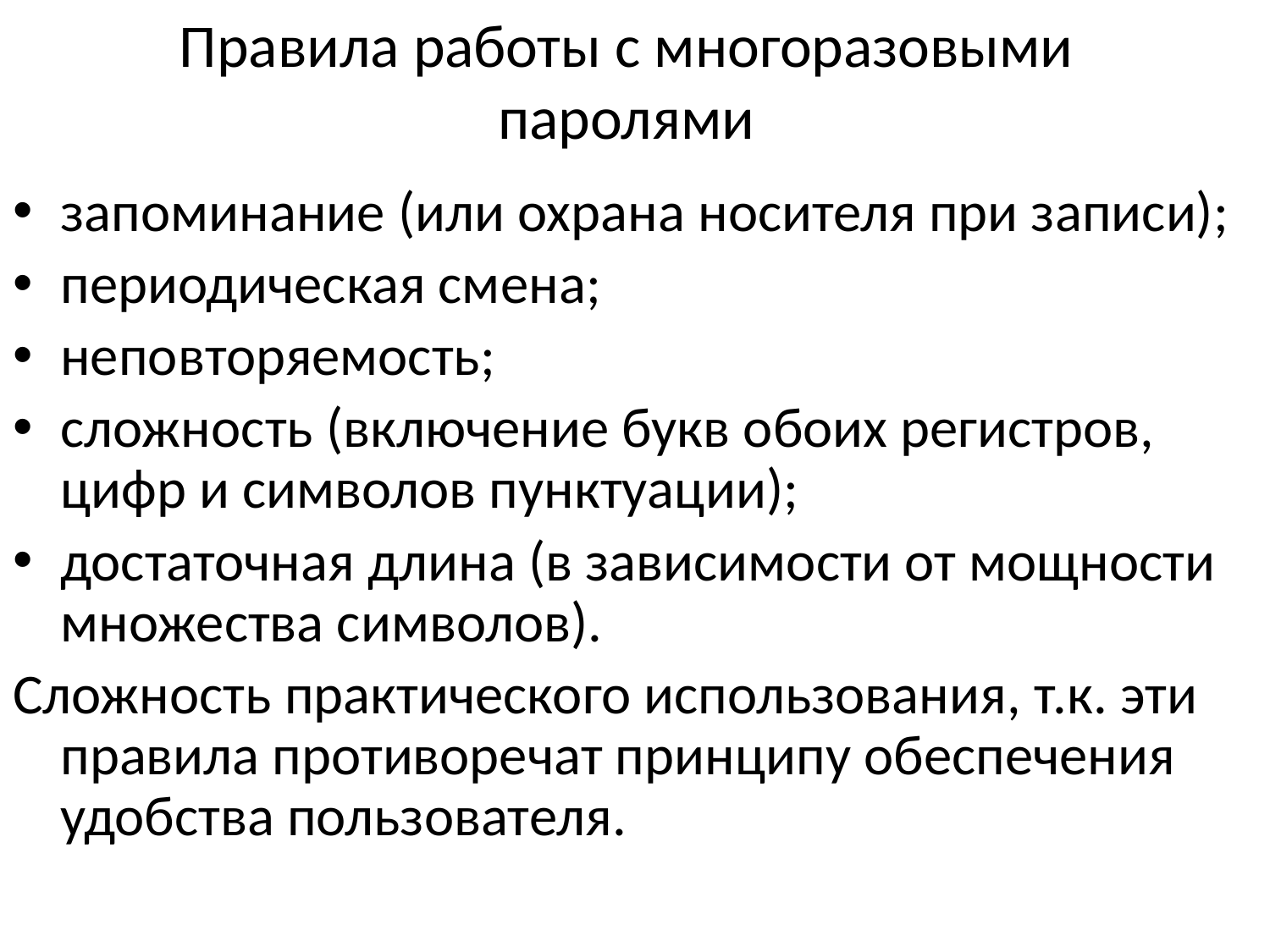

# Правила работы с многоразовыми паролями
запоминание (или охрана носителя при записи);
периодическая смена;
неповторяемость;
сложность (включение букв обоих регистров, цифр и символов пунктуации);
достаточная длина (в зависимости от мощности множества символов).
Сложность практического использования, т.к. эти правила противоречат принципу обеспечения удобства пользователя.